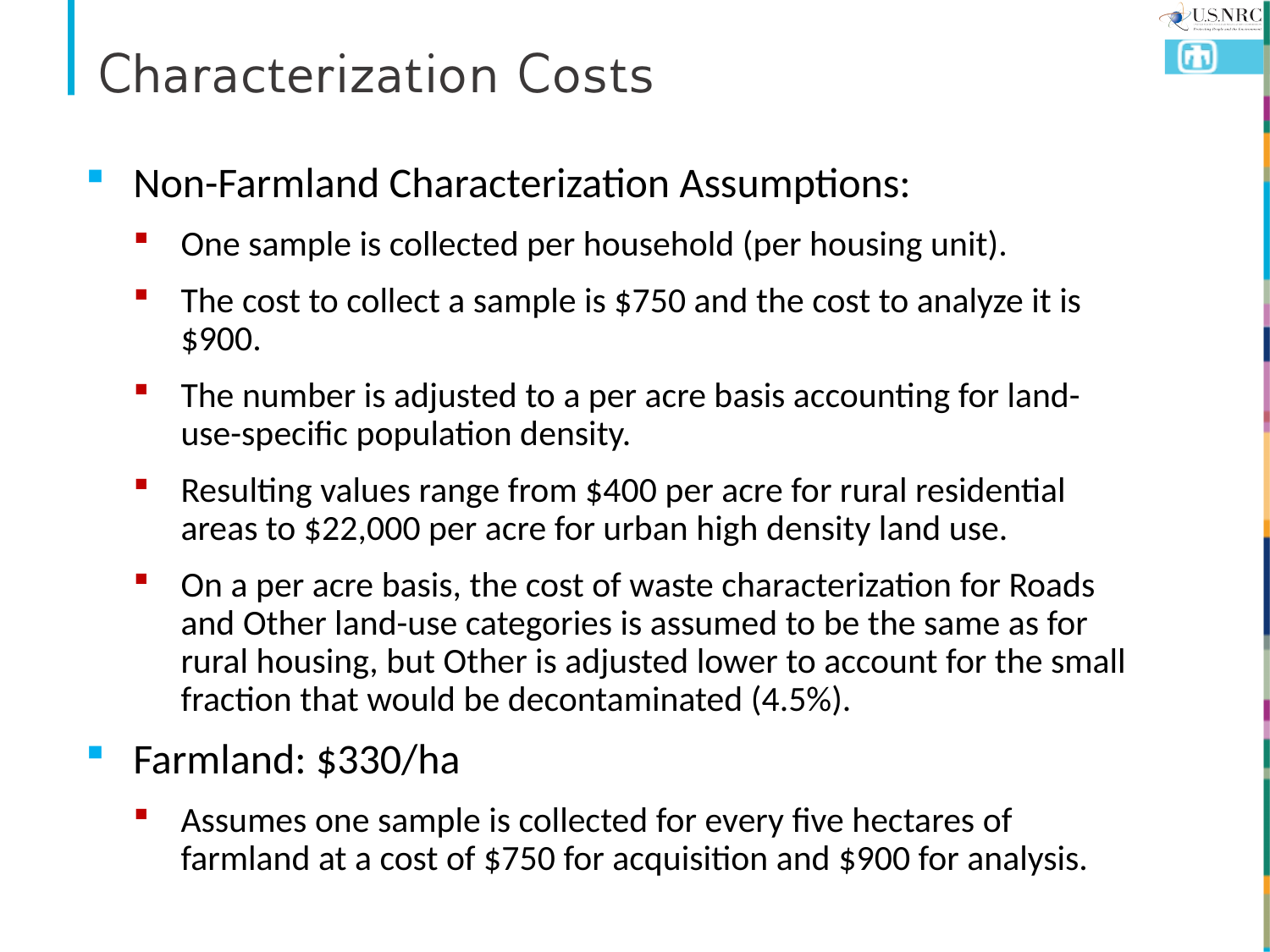

# Characterization Costs
Non-Farmland Characterization Assumptions:
One sample is collected per household (per housing unit).
The cost to collect a sample is $750 and the cost to analyze it is $900.
The number is adjusted to a per acre basis accounting for land-use-specific population density.
Resulting values range from $400 per acre for rural residential areas to $22,000 per acre for urban high density land use.
On a per acre basis, the cost of waste characterization for Roads and Other land-use categories is assumed to be the same as for rural housing, but Other is adjusted lower to account for the small fraction that would be decontaminated (4.5%).
Farmland: $330/ha
Assumes one sample is collected for every five hectares of farmland at a cost of $750 for acquisition and $900 for analysis.